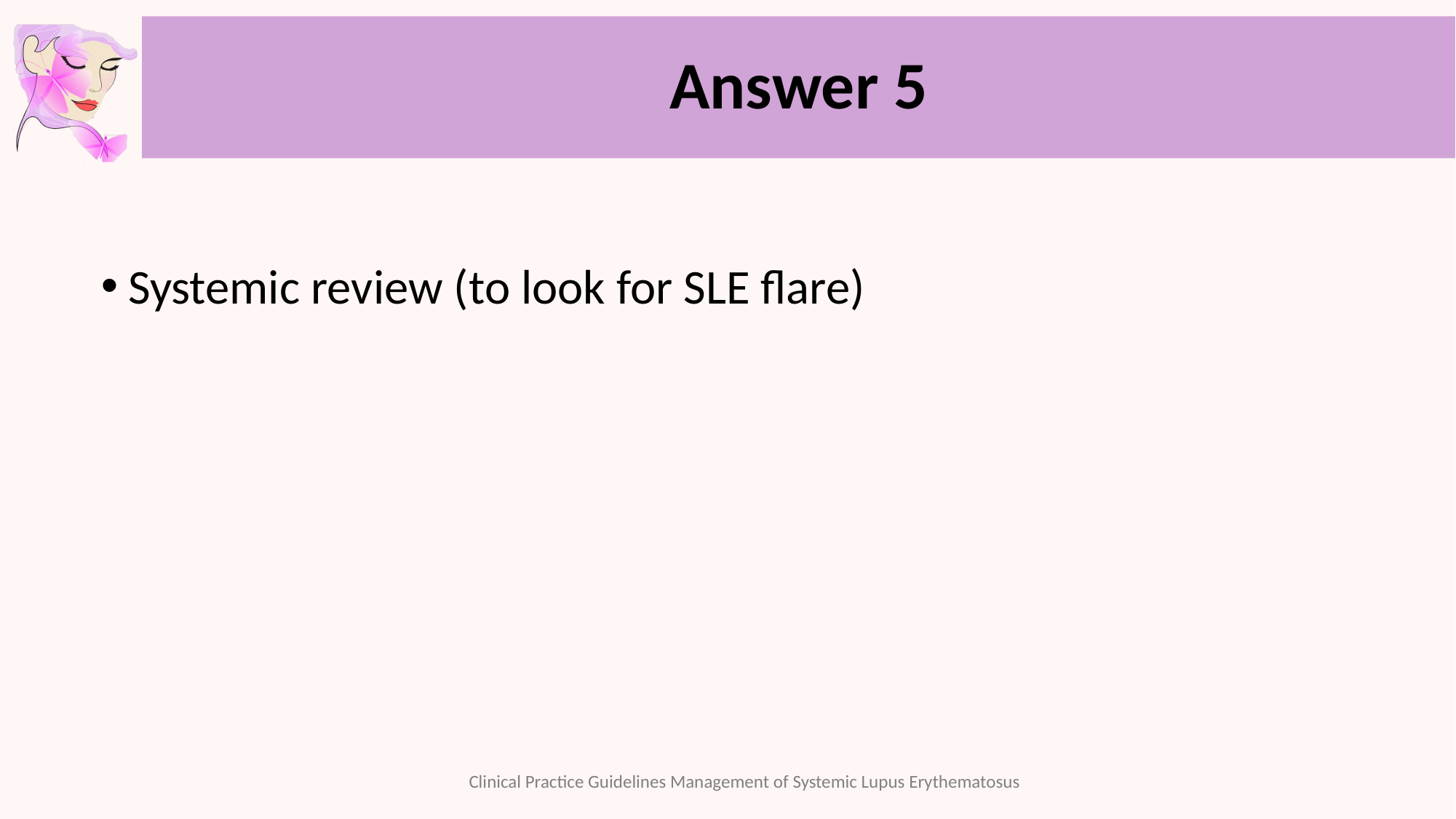

# Answer 5
Systemic review (to look for SLE flare)